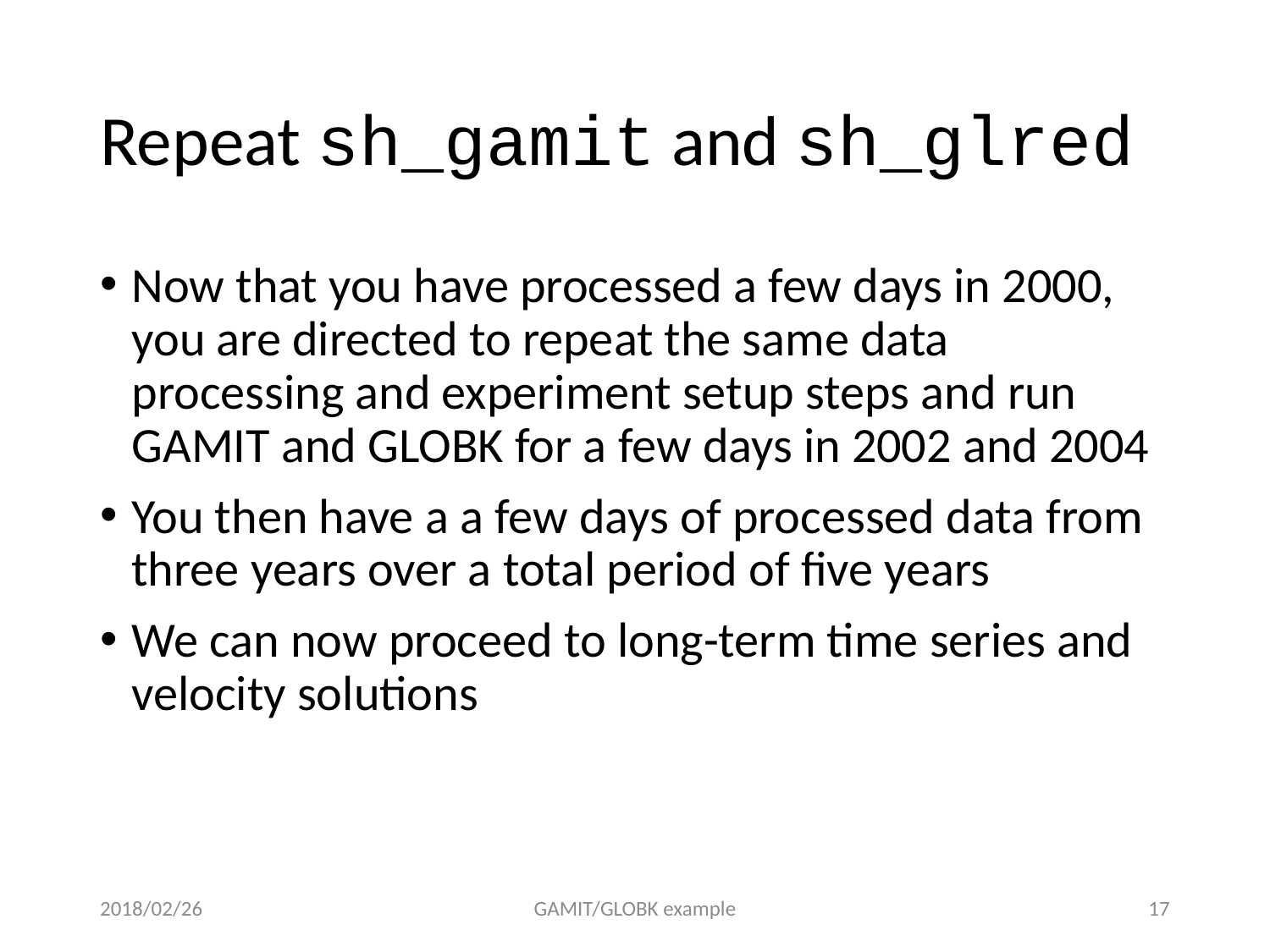

# Repeat sh_gamit and sh_glred
Now that you have processed a few days in 2000, you are directed to repeat the same data processing and experiment setup steps and run GAMIT and GLOBK for a few days in 2002 and 2004
You then have a a few days of processed data from three years over a total period of five years
We can now proceed to long-term time series and velocity solutions
2018/02/26
GAMIT/GLOBK example
17